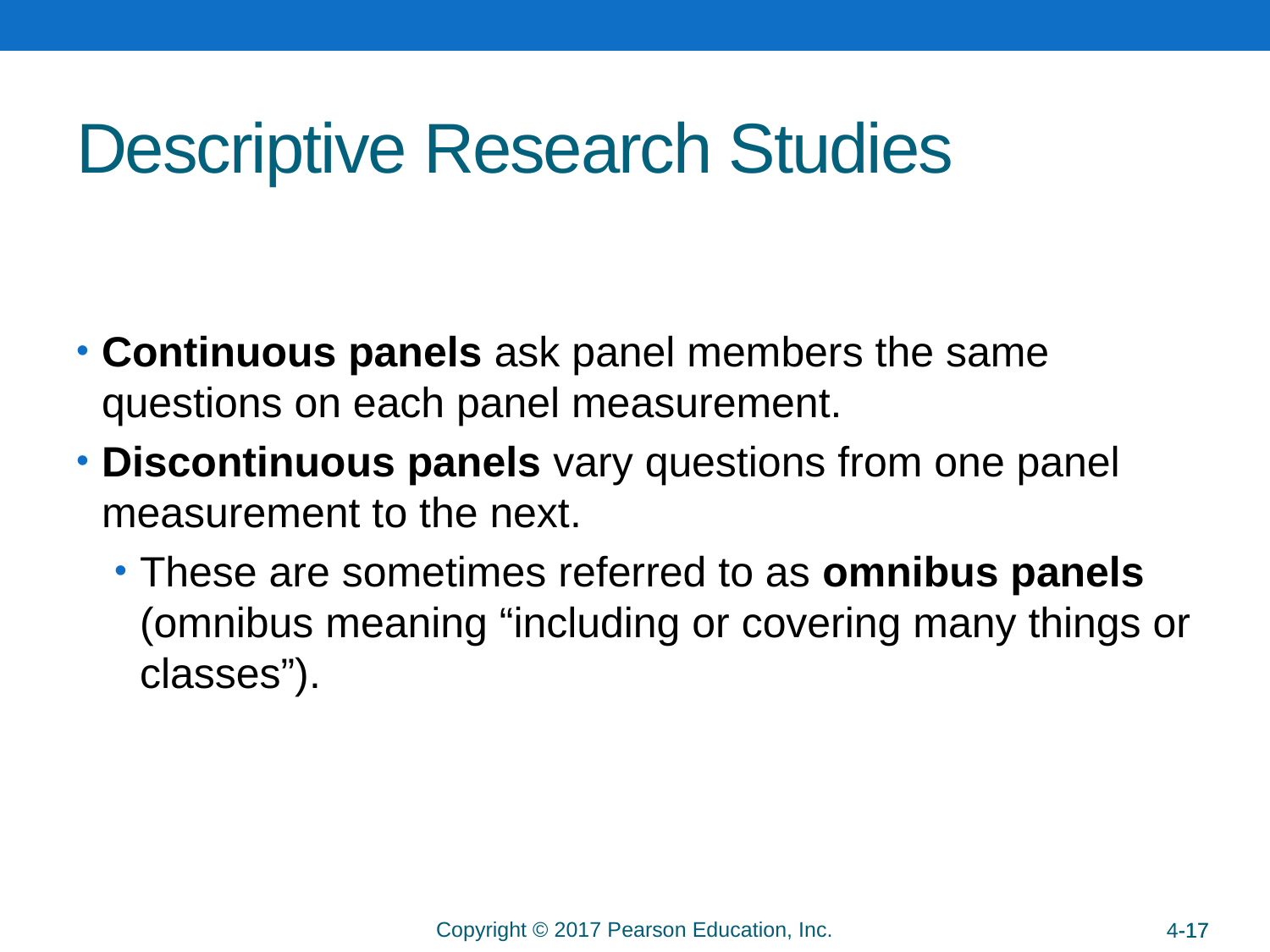

# Descriptive Research Studies
Continuous panels ask panel members the same questions on each panel measurement.
Discontinuous panels vary questions from one panel measurement to the next.
These are sometimes referred to as omnibus panels (omnibus meaning “including or covering many things or classes”).
4-17